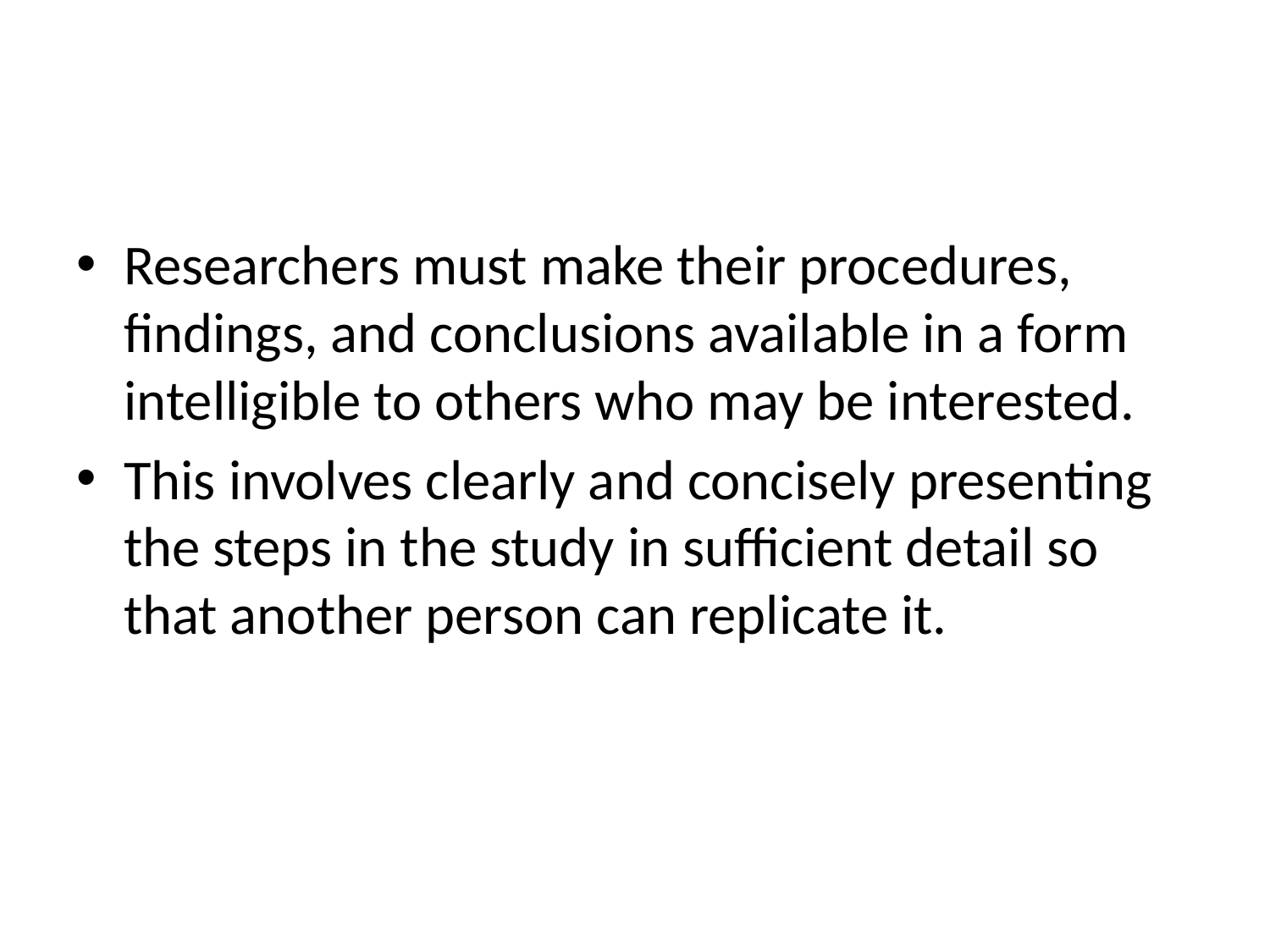

#
Researchers must make their procedures, findings, and conclusions available in a form intelligible to others who may be interested.
This involves clearly and concisely presenting the steps in the study in sufficient detail so that another person can replicate it.